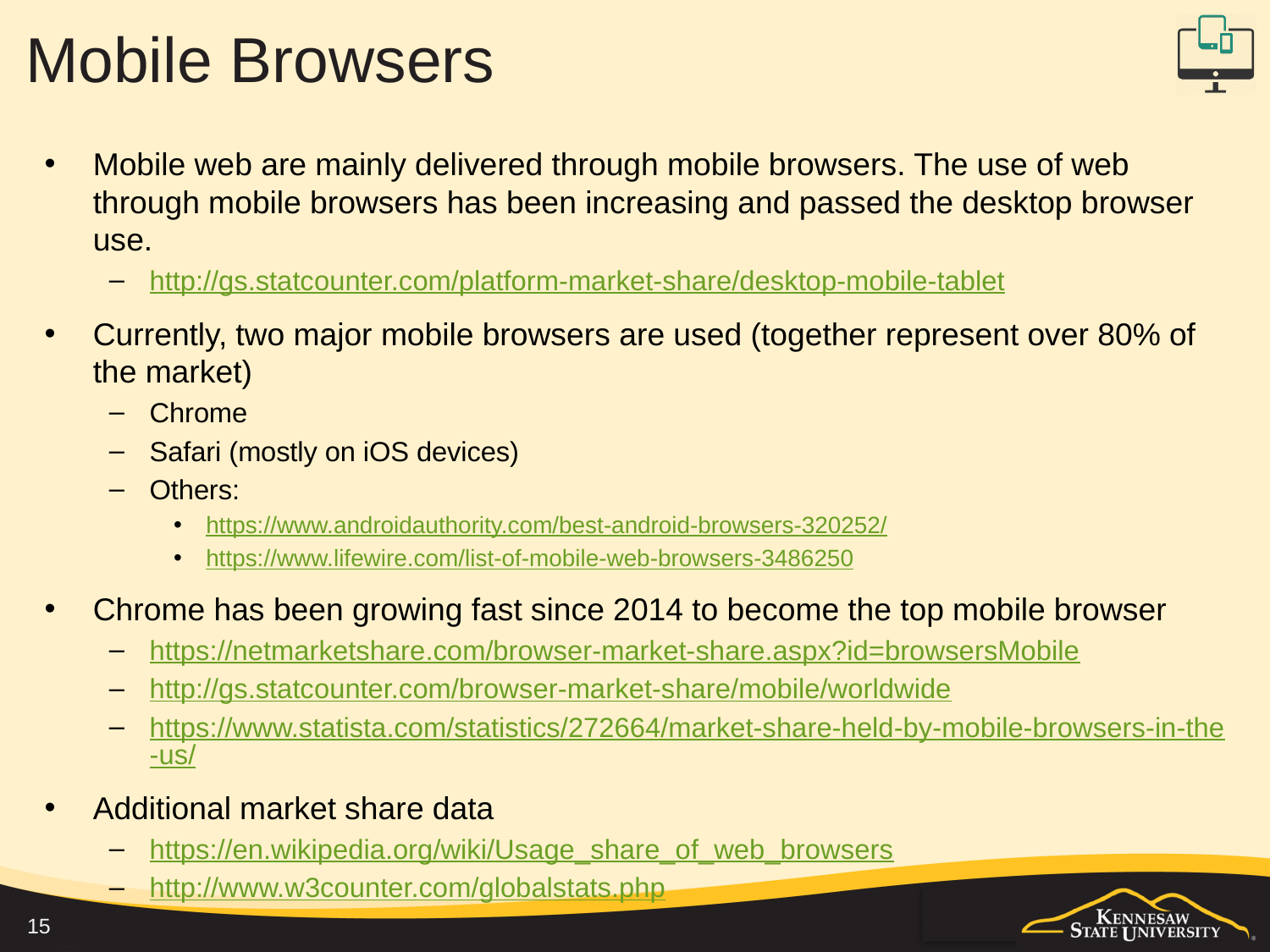

# Mobile Browsers
Mobile web are mainly delivered through mobile browsers. The use of web through mobile browsers has been increasing and passed the desktop browser use.
http://gs.statcounter.com/platform-market-share/desktop-mobile-tablet
Currently, two major mobile browsers are used (together represent over 80% of the market)
Chrome
Safari (mostly on iOS devices)
Others:
https://www.androidauthority.com/best-android-browsers-320252/
https://www.lifewire.com/list-of-mobile-web-browsers-3486250
Chrome has been growing fast since 2014 to become the top mobile browser
https://netmarketshare.com/browser-market-share.aspx?id=browsersMobile
http://gs.statcounter.com/browser-market-share/mobile/worldwide
https://www.statista.com/statistics/272664/market-share-held-by-mobile-browsers-in-the-us/
Additional market share data
https://en.wikipedia.org/wiki/Usage_share_of_web_browsers
http://www.w3counter.com/globalstats.php
15